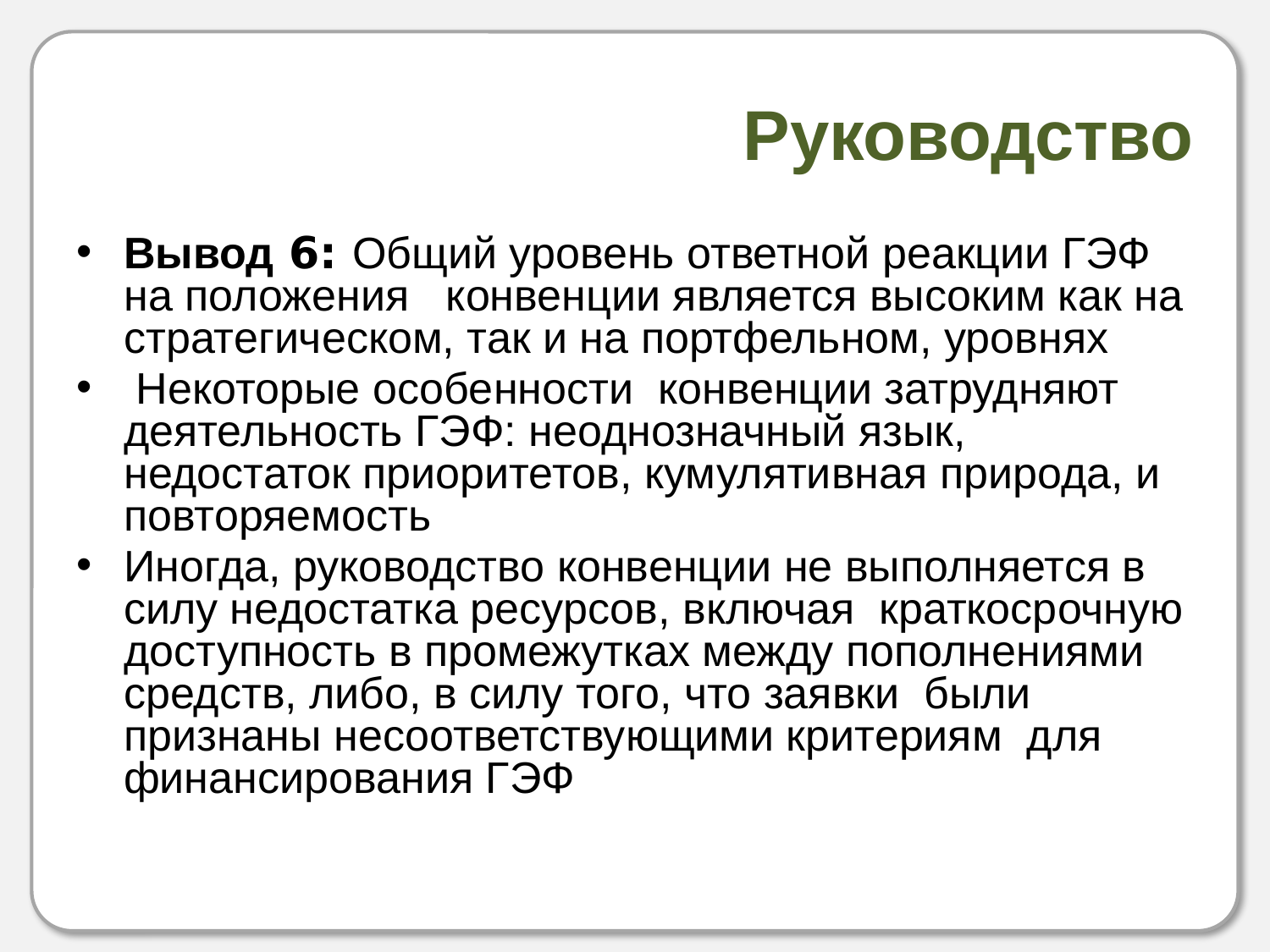

# Руководство
Вывод 6: Общий уровень ответной реакции ГЭФ на положения   конвенции является высоким как на стратегическом, так и на портфельном, уровнях
 Некоторые особенности  конвенции затрудняют деятельность ГЭФ: неоднозначный язык, недостаток приоритетов, кумулятивная природа, и повторяемость
Иногда, руководство конвенции не выполняется в силу недостатка ресурсов, включая  краткосрочную доступность в промежутках между пополнениями средств, либо, в силу того, что заявки  были признаны несоответствующими критериям  для финансирования ГЭФ